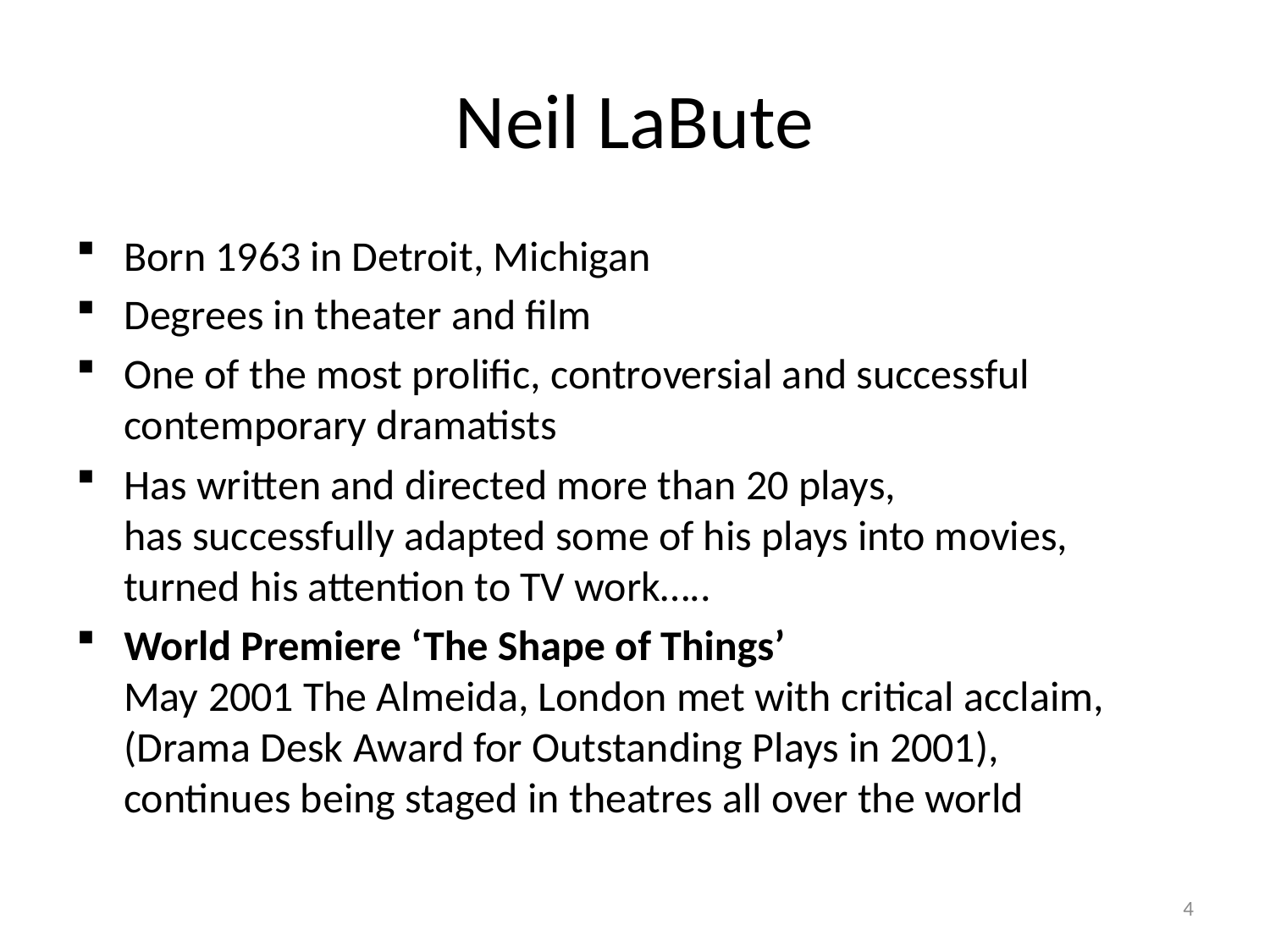

# Neil LaBute
Born 1963 in Detroit, Michigan
Degrees in theater and film
One of the most prolific, controversial and successful contemporary dramatists
Has written and directed more than 20 plays,
has successfully adapted some of his plays into movies, turned his attention to TV work…..
World Premiere ‘The Shape of Things’
May 2001 The Almeida, London met with critical acclaim,
(Drama Desk Award for Outstanding Plays in 2001),
continues being staged in theatres all over the world
4